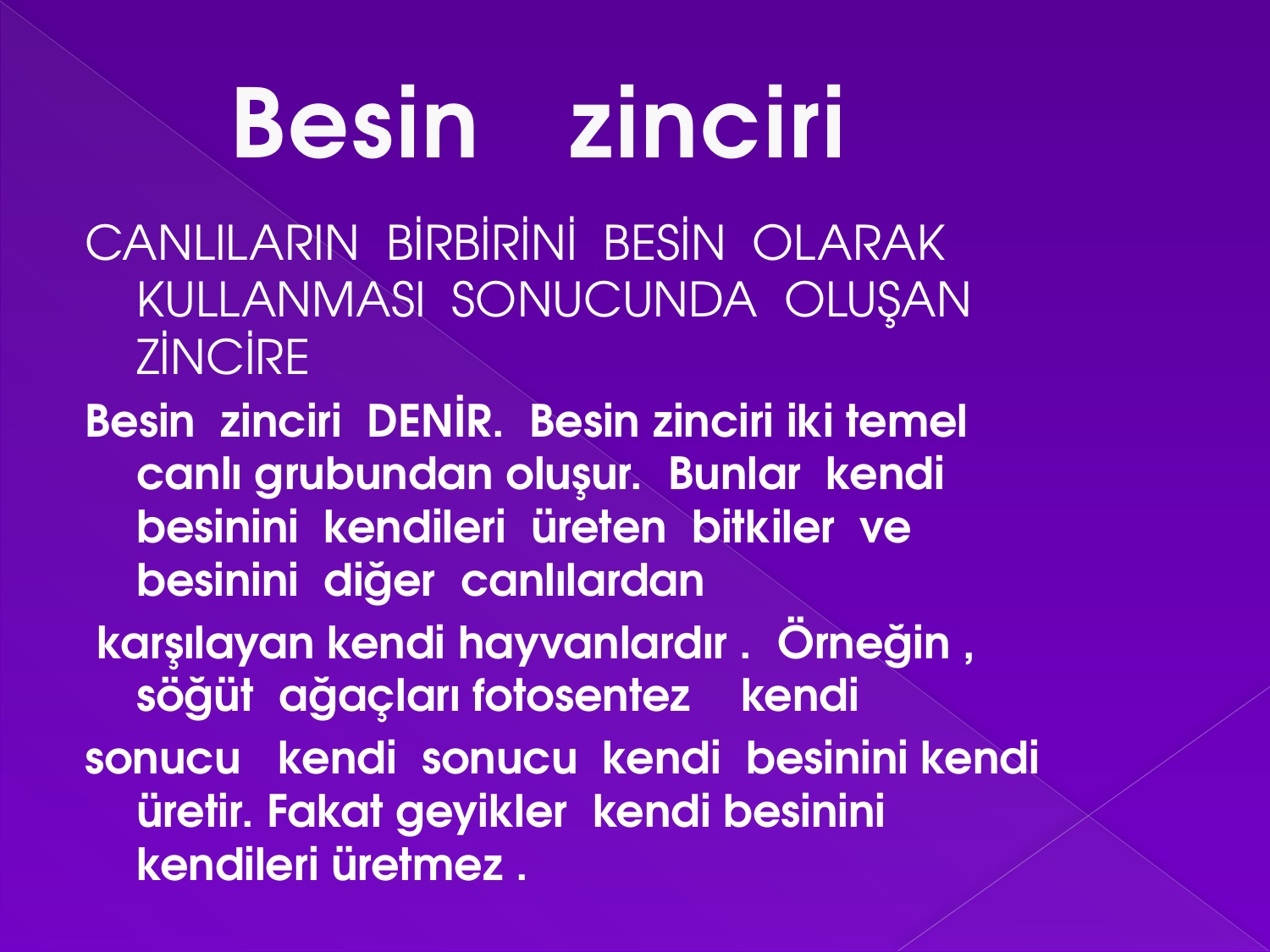

Besin   zinciri
CANLILARIN  BİRBİRİNİ  BESİN  OLARAK KULLANMASI  SONUCUNDA  OLUŞAN ZİNCİRE
Besin  zinciri  DENİR.  Besin zinciri iki temel canlı grubundan oluşur.  Bunlar  kendi besinini  kendileri  üreten  bitkiler  ve besinini  diğer  canlılardan
 karşılayan kendi hayvanlardır .  Örneğin ,  söğüt  ağaçları fotosentez    kendi
sonucu   kendi  sonucu  kendi  besinini kendi üretir. Fakat geyikler  kendi besinini  kendileri üretmez .